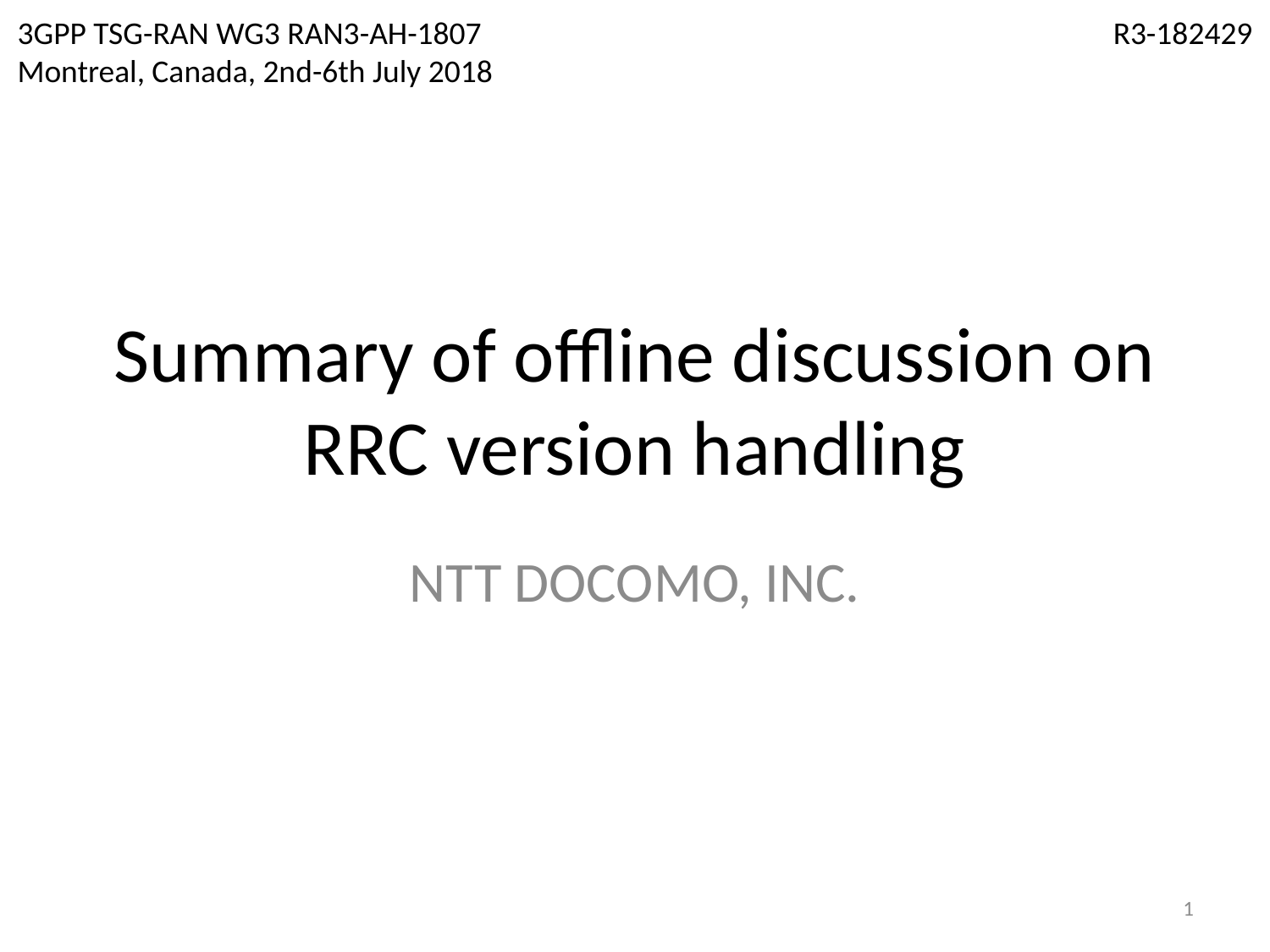

3GPP TSG-RAN WG3 RAN3-AH-1807
Montreal, Canada, 2nd-6th July 2018
R3-182429
# Summary of offline discussion on RRC version handling
NTT DOCOMO, INC.
1